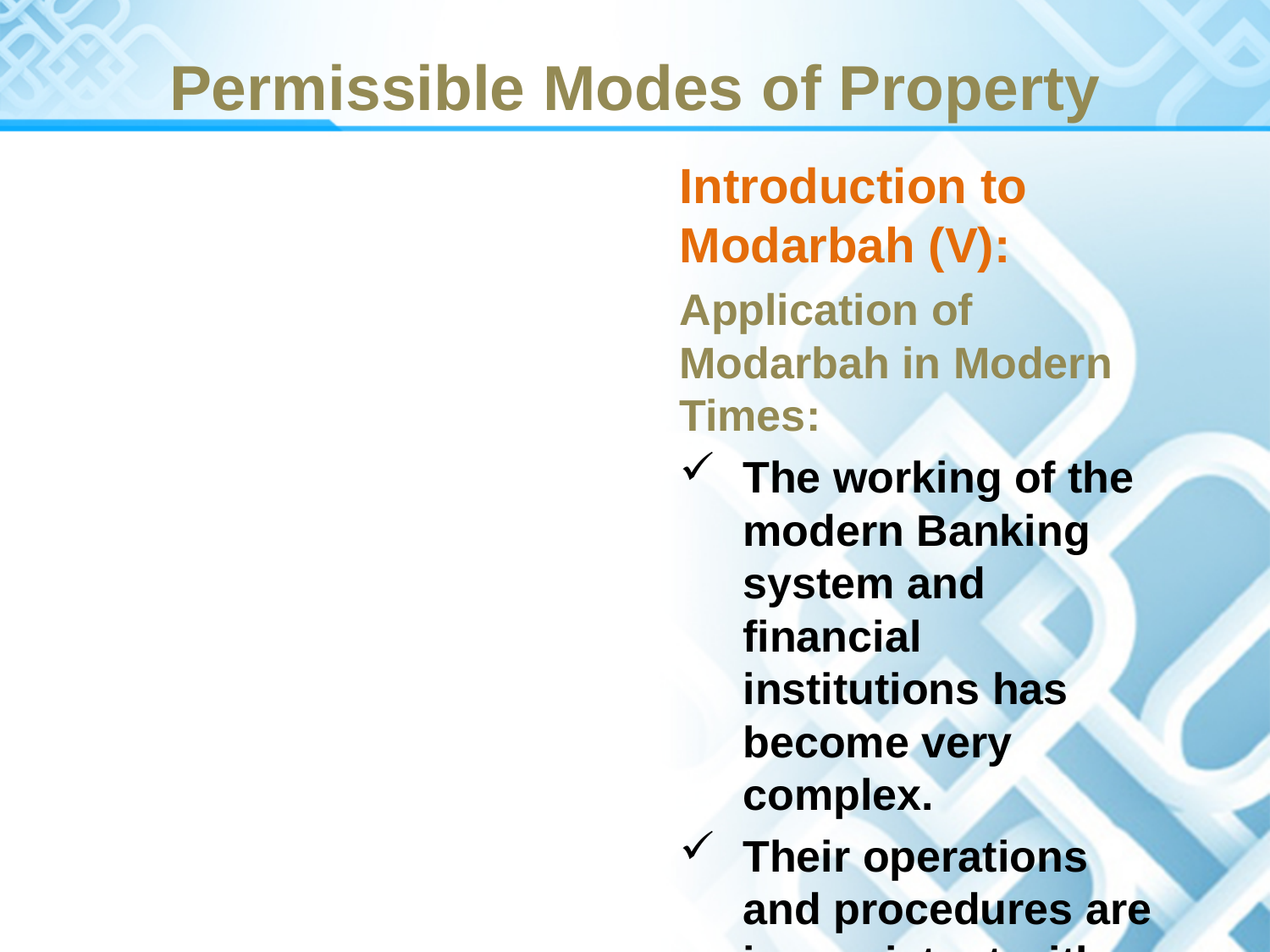

Permissible Modes of Property
Introduction to Modarbah (V):
Application of Modarbah in Modern Times:
The working of the modern Banking system and financial institutions has become very complex.
Their operations and procedures are inconsistent with the teachings of Islam.